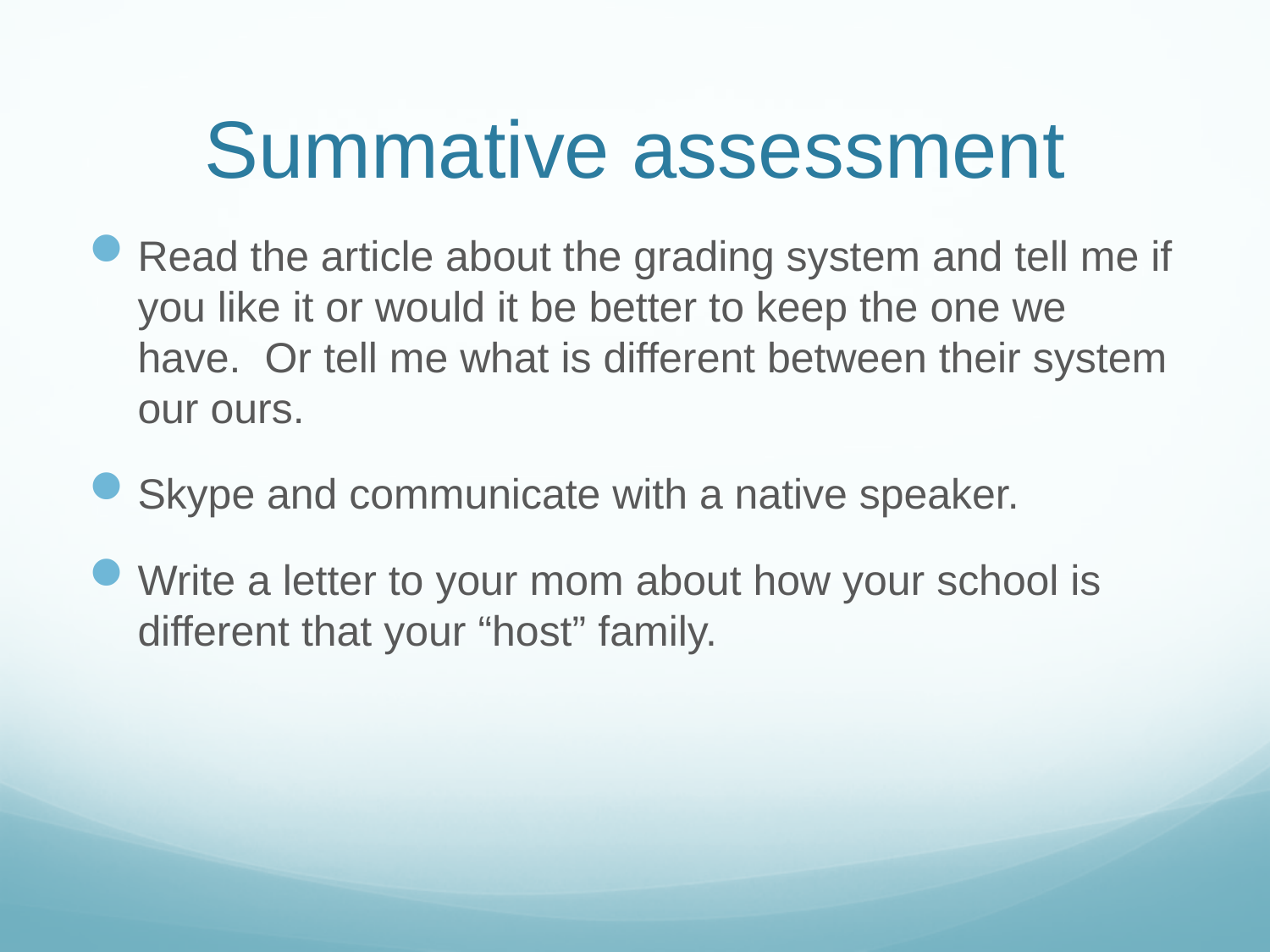

# Summative assessment
Read the article about the grading system and tell me if you like it or would it be better to keep the one we have.  Or tell me what is different between their system our ours.
Skype and communicate with a native speaker.
Write a letter to your mom about how your school is different that your “host” family.